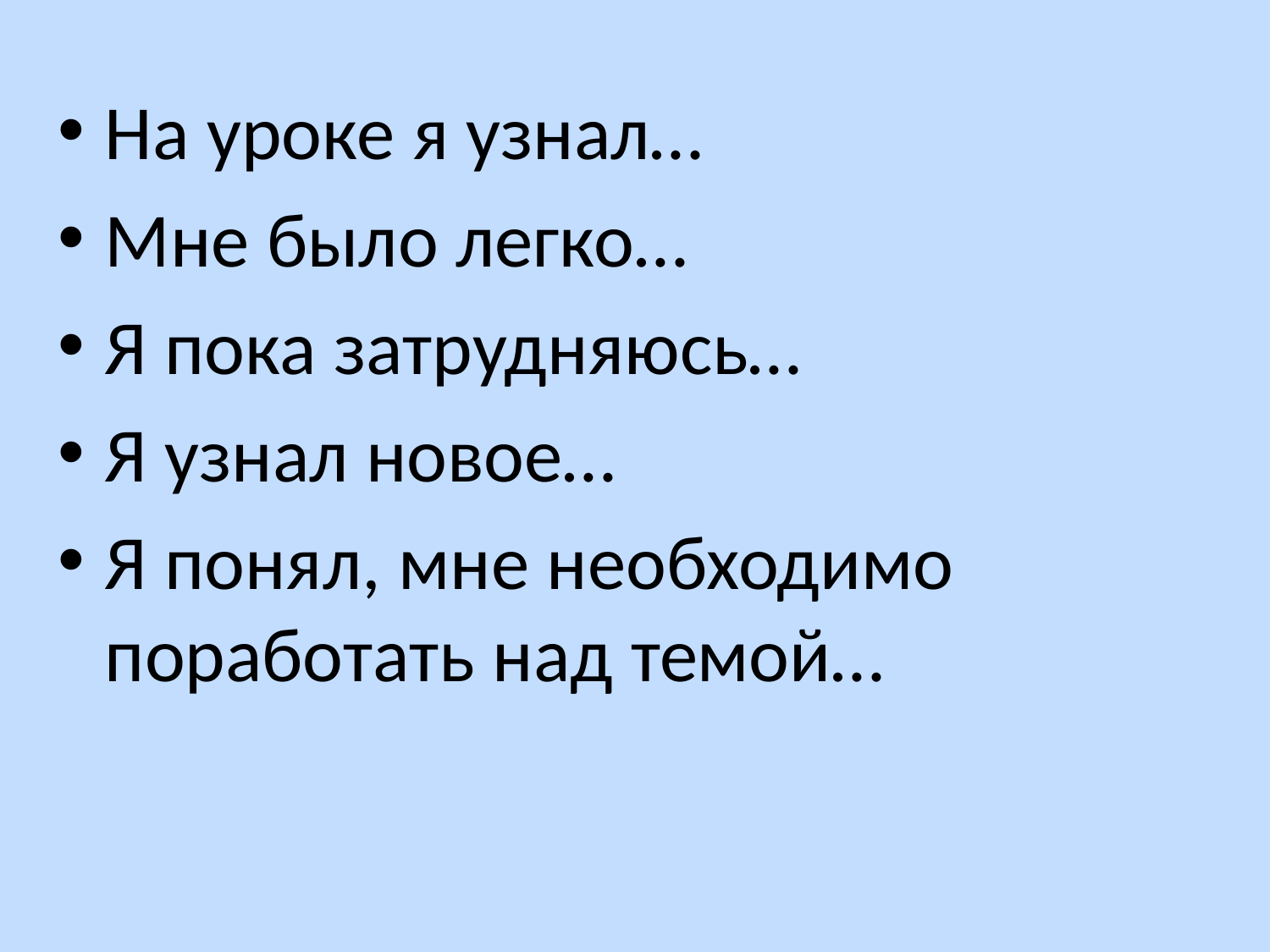

На уроке я узнал…
Мне было легко…
Я пока затрудняюсь…
Я узнал новое…
Я понял, мне необходимо поработать над темой…